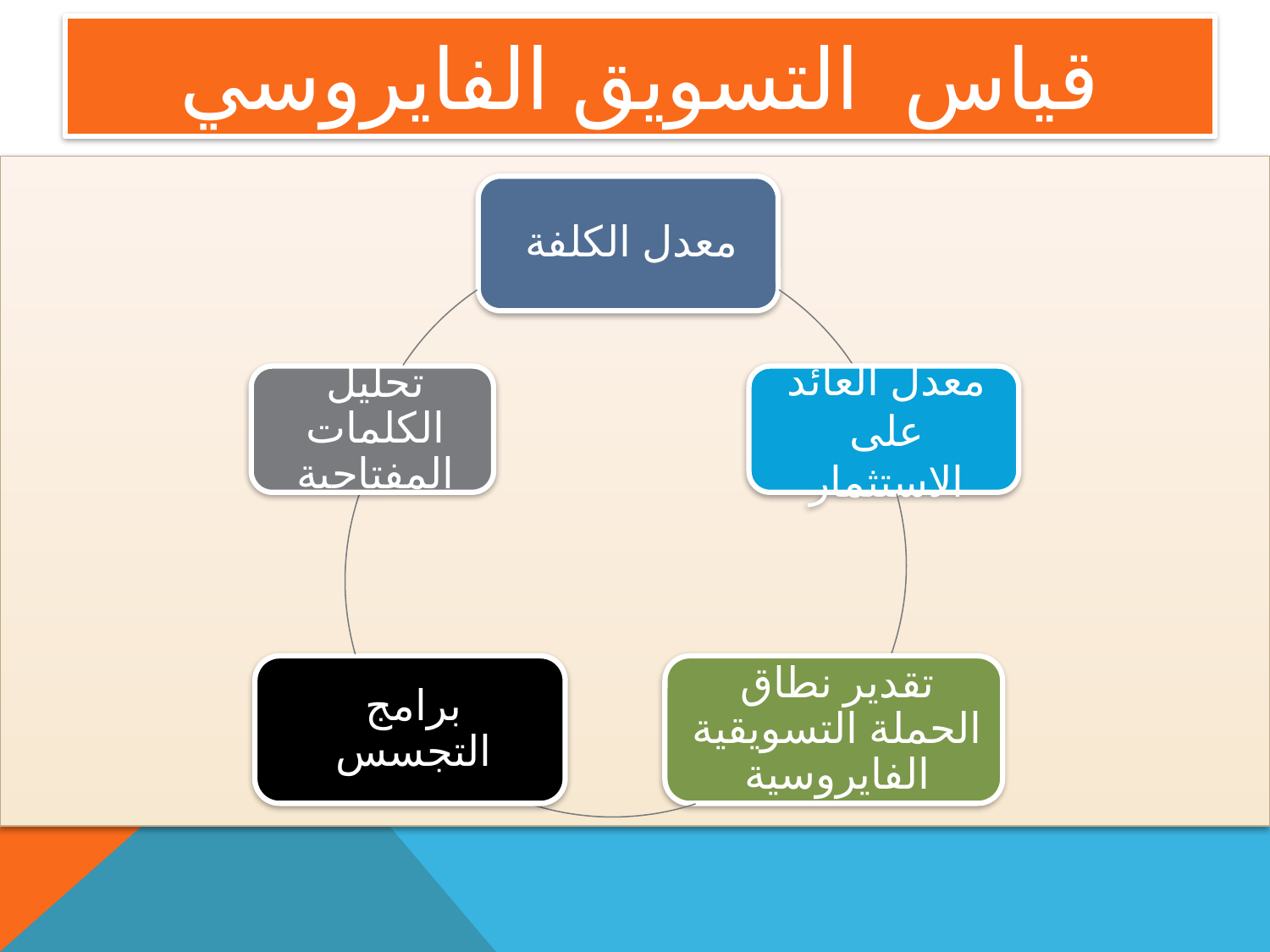

# قياس  التسويق الفايروسي

معدل الكلفة
معدل العائد على الاستثمار
تقدير نطاق الحملة التسويقية الفايروسية
برامج التجسس
تحليل الكلمات المفتاحية